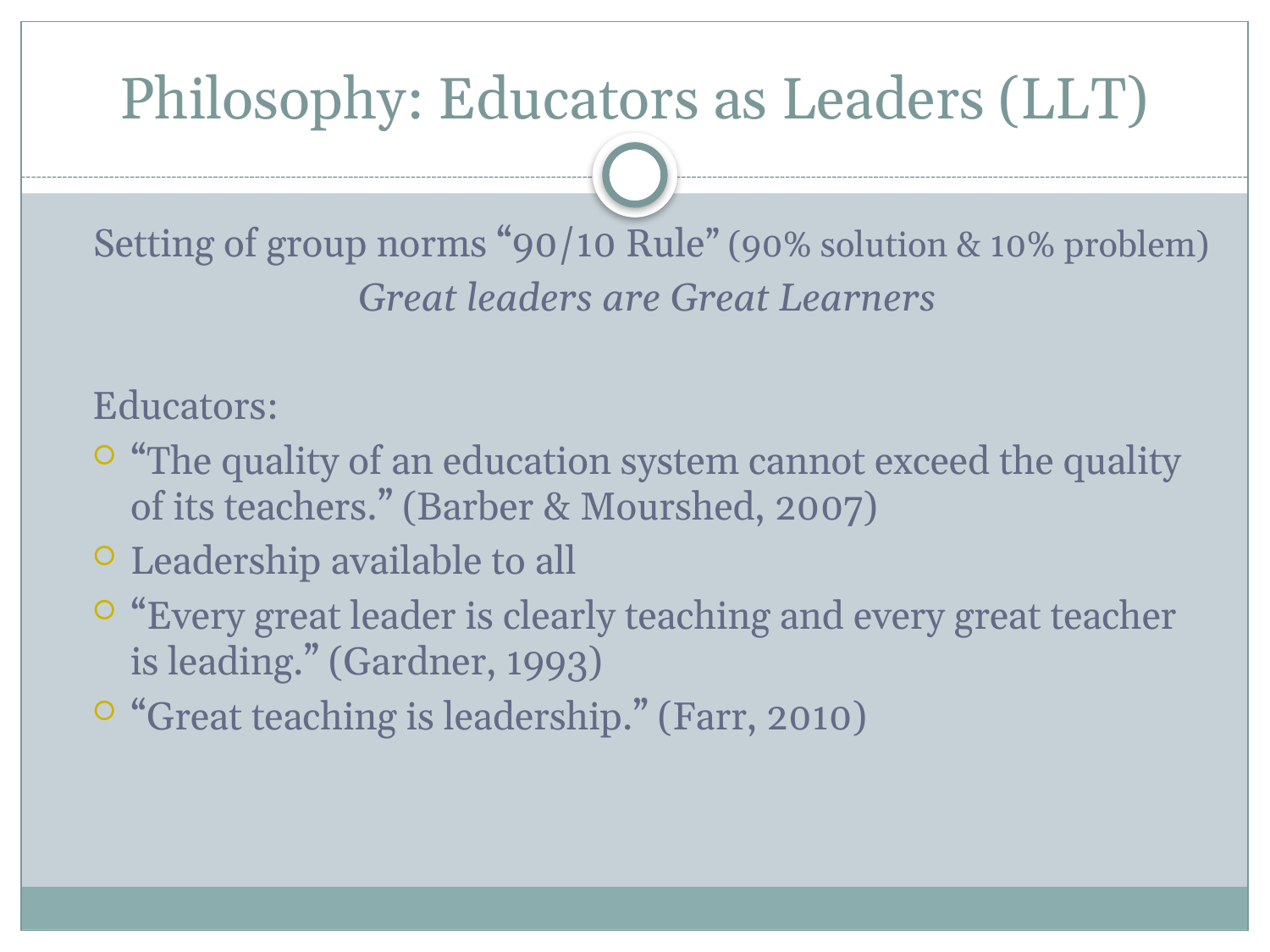

# Philosophy: Educators as Leaders (LLT)
Setting of group norms “90/10 Rule” (90% solution & 10% problem)
Great leaders are Great Learners

Educators:
“The quality of an education system cannot exceed the quality of its teachers.” (Barber & Mourshed, 2007)
Leadership available to all
“Every great leader is clearly teaching and every great teacher is leading.” (Gardner, 1993)
“Great teaching is leadership.” (Farr, 2010)